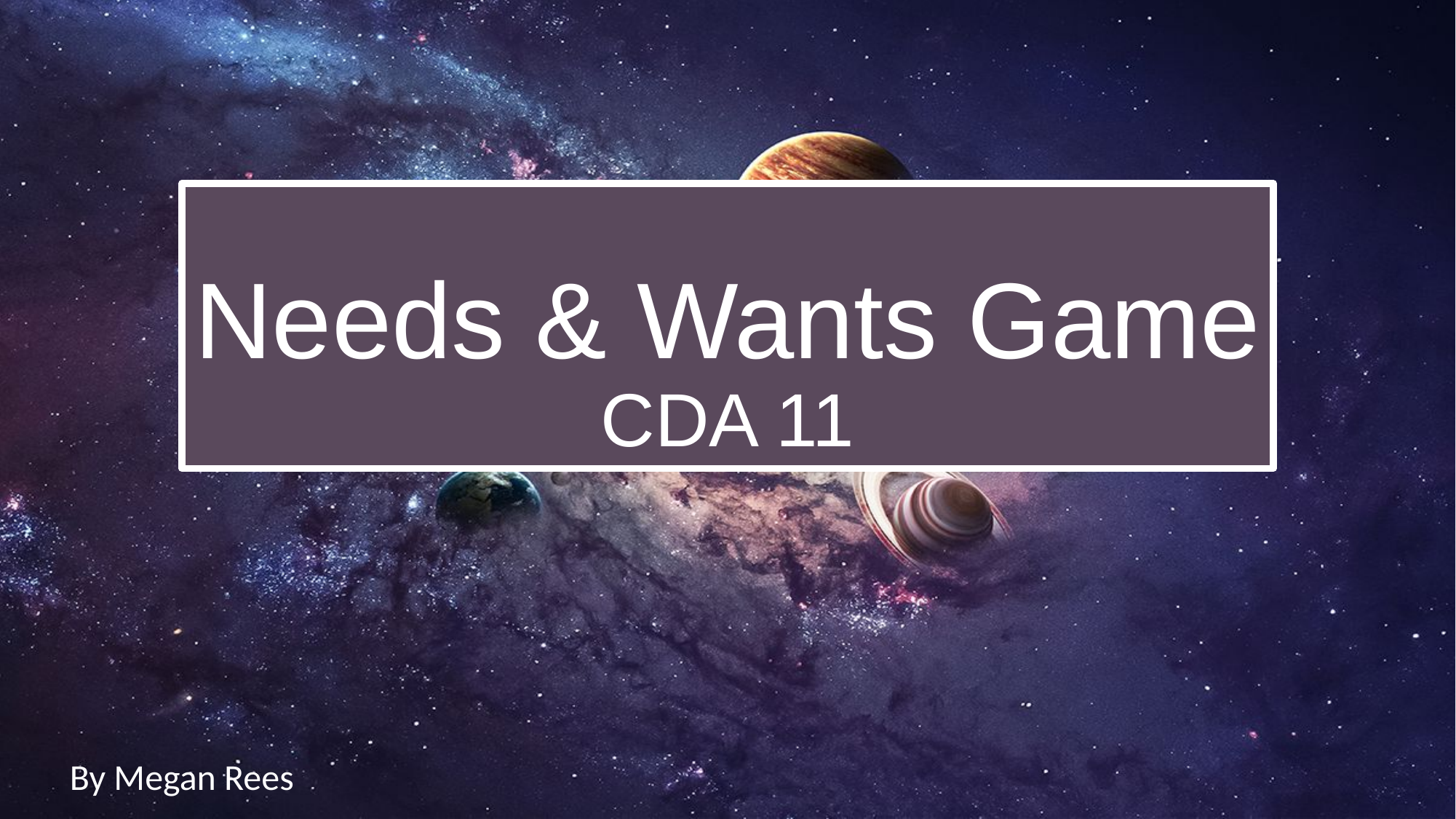

# Needs & Wants Game CDA 11
By Megan Rees